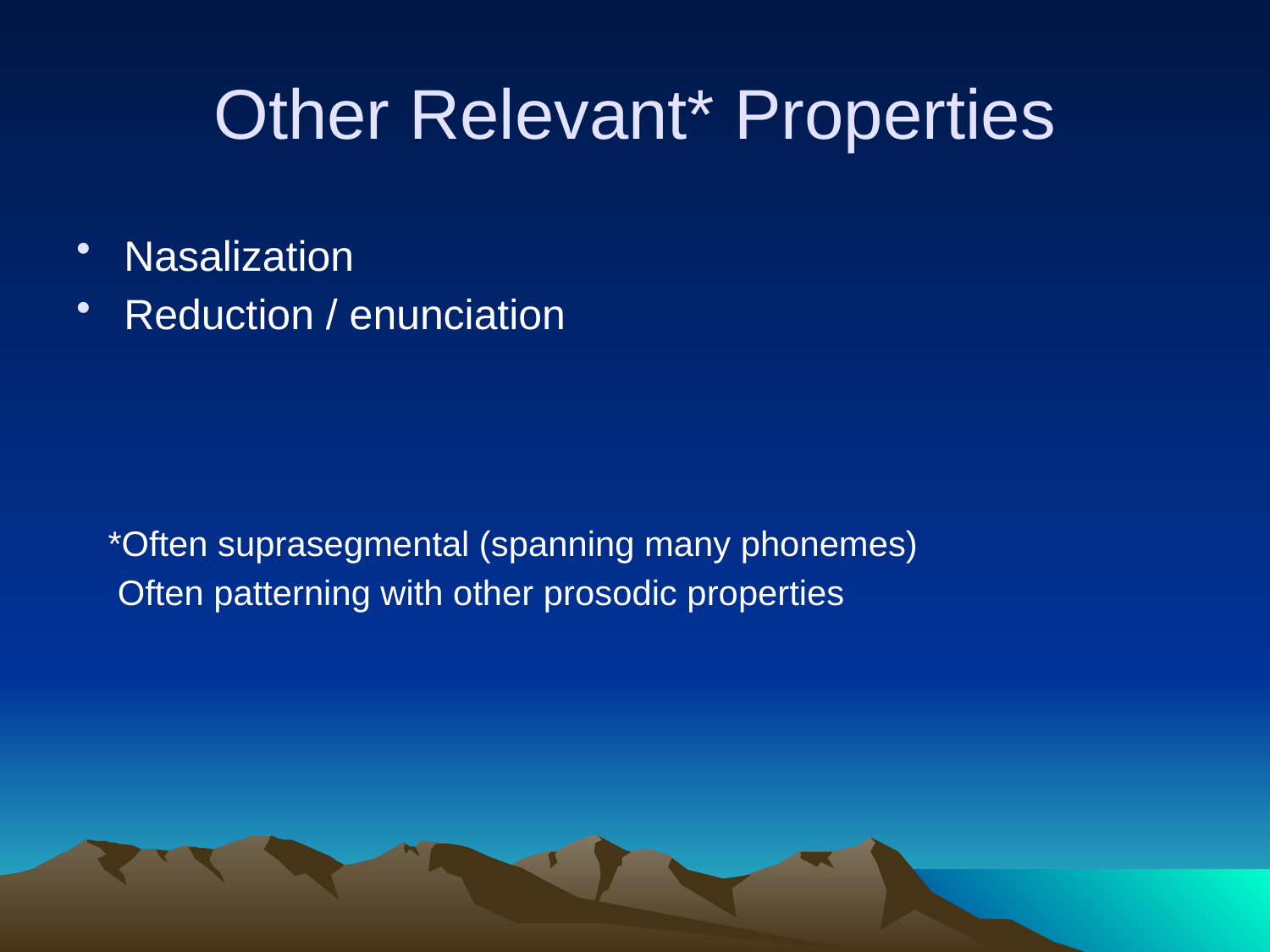

# Other Relevant* Properties
Nasalization
Reduction / enunciation

*Often suprasegmental (spanning many phonemes)
 Often patterning with other prosodic properties